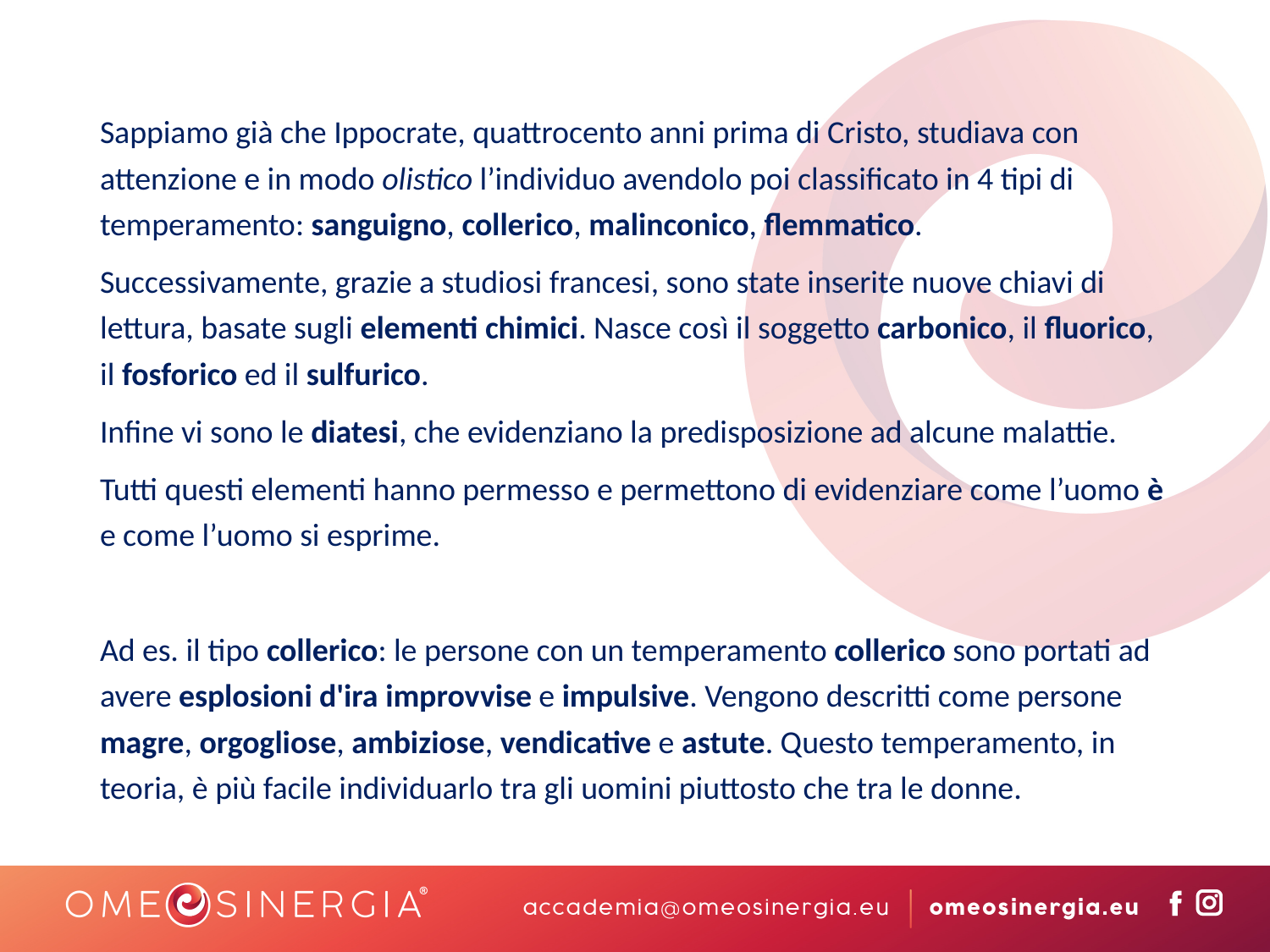

Sappiamo già che Ippocrate, quattrocento anni prima di Cristo, studiava con attenzione e in modo olistico l’individuo avendolo poi classificato in 4 tipi di temperamento: sanguigno, collerico, malinconico, flemmatico.
Successivamente, grazie a studiosi francesi, sono state inserite nuove chiavi di lettura, basate sugli elementi chimici. Nasce così il soggetto carbonico, il fluorico, il fosforico ed il sulfurico.
Infine vi sono le diatesi, che evidenziano la predisposizione ad alcune malattie.
Tutti questi elementi hanno permesso e permettono di evidenziare come l’uomo è e come l’uomo si esprime.

Ad es. il tipo collerico: le persone con un temperamento collerico sono portati ad avere esplosioni d'ira improvvise e impulsive. Vengono descritti come persone magre, orgogliose, ambiziose, vendicative e astute. Questo temperamento, in teoria, è più facile individuarlo tra gli uomini piuttosto che tra le donne.